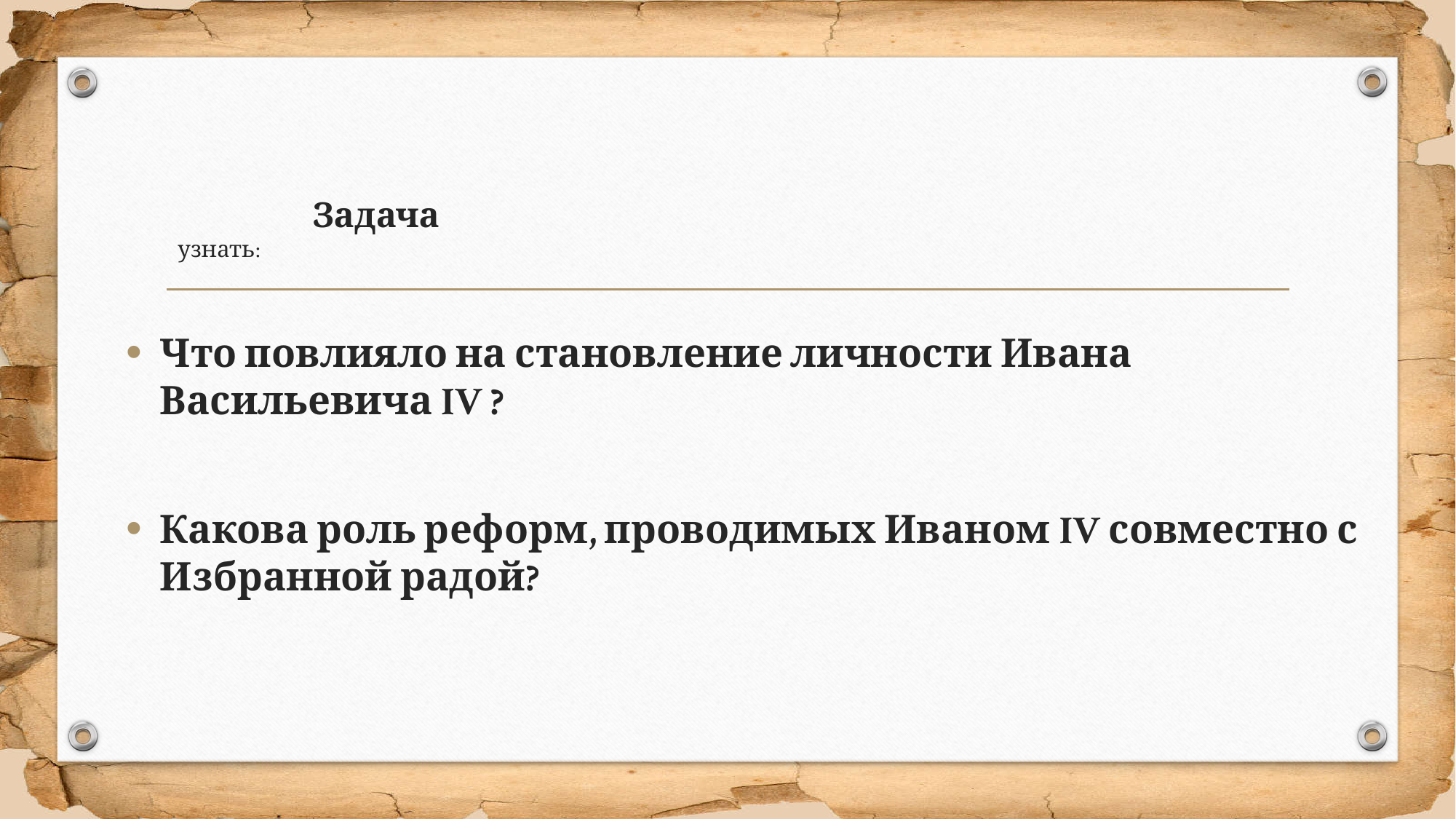

# Задача узнать:
Что повлияло на становление личности Ивана Васильевича IV ?

Какова роль реформ, проводимых Иваном IV совместно с Избранной радой?